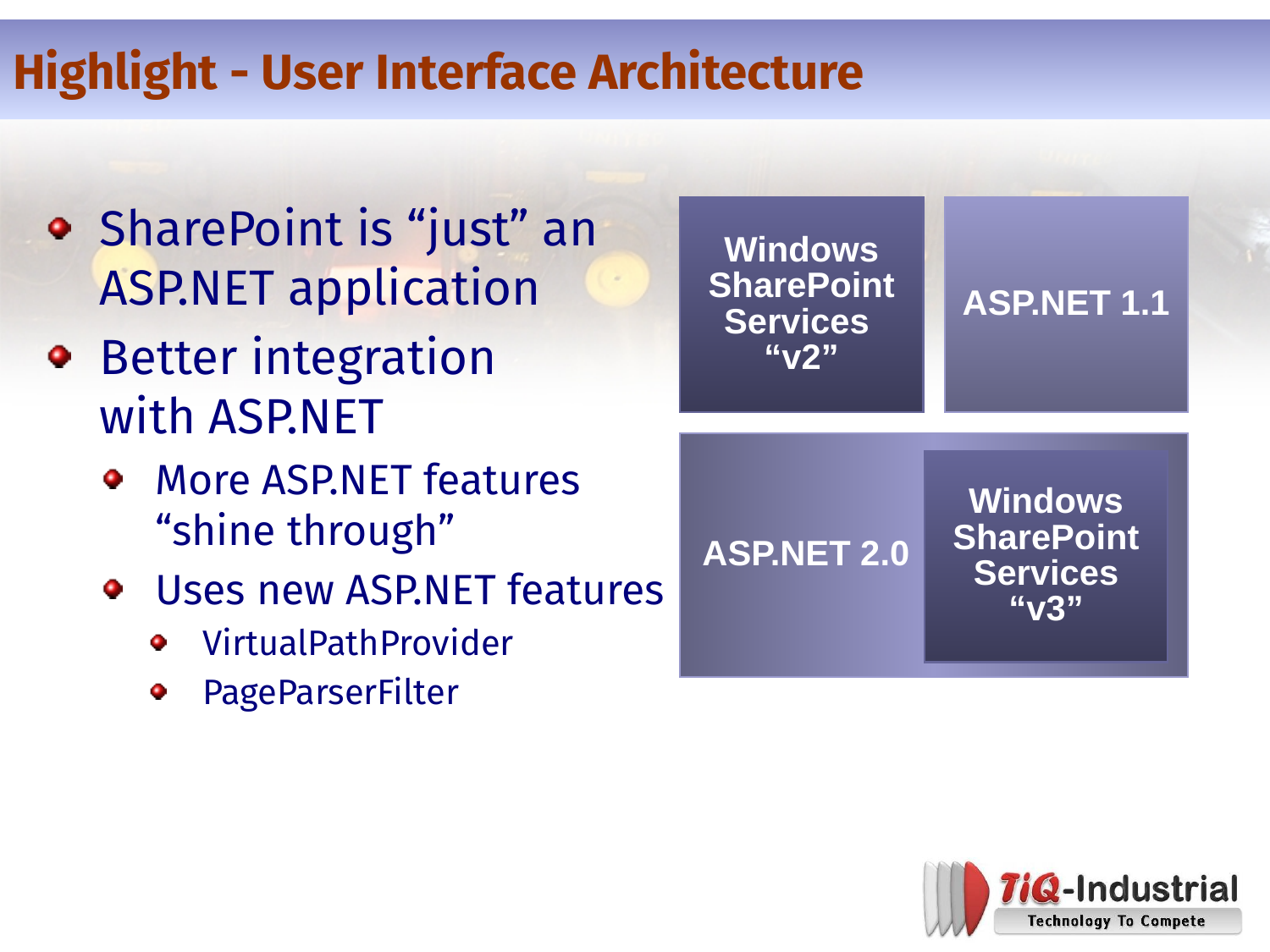

# Highlight - User Interface Architecture
SharePoint is “just” an ASP.NET application
Better integration
with ASP.NET
More ASP.NET features
“shine through”
Uses new ASP.NET features
VirtualPathProvider
PageParserFilter
Windows SharePoint Services
“v2”
ASP.NET 1.1
 ASP.NET 2.0
Windows SharePoint Services “v3”